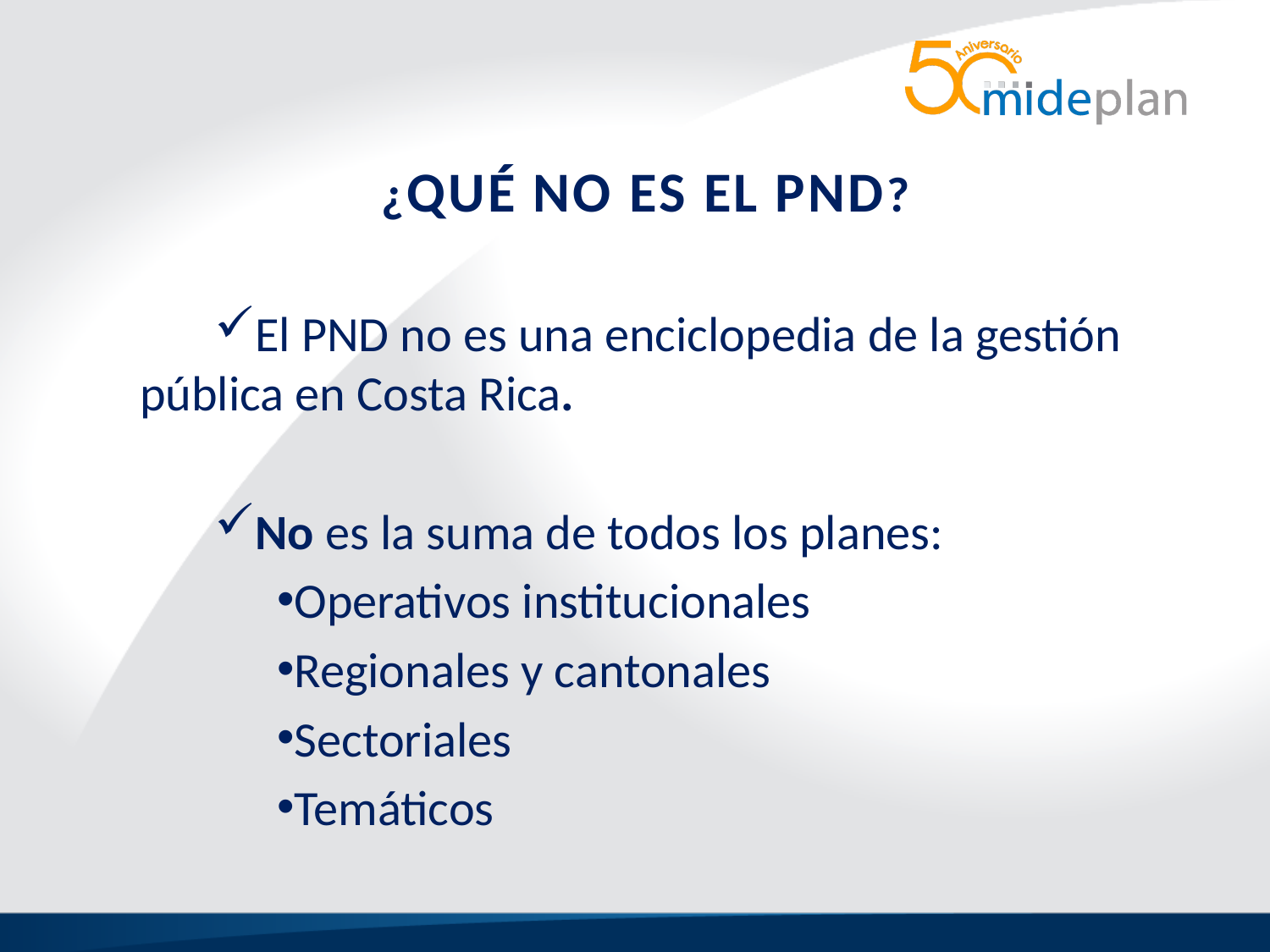

¿QUÉ NO ES EL PND?
El PND no es una enciclopedia de la gestión pública en Costa Rica.

No es la suma de todos los planes:
Operativos institucionales
Regionales y cantonales
Sectoriales
Temáticos